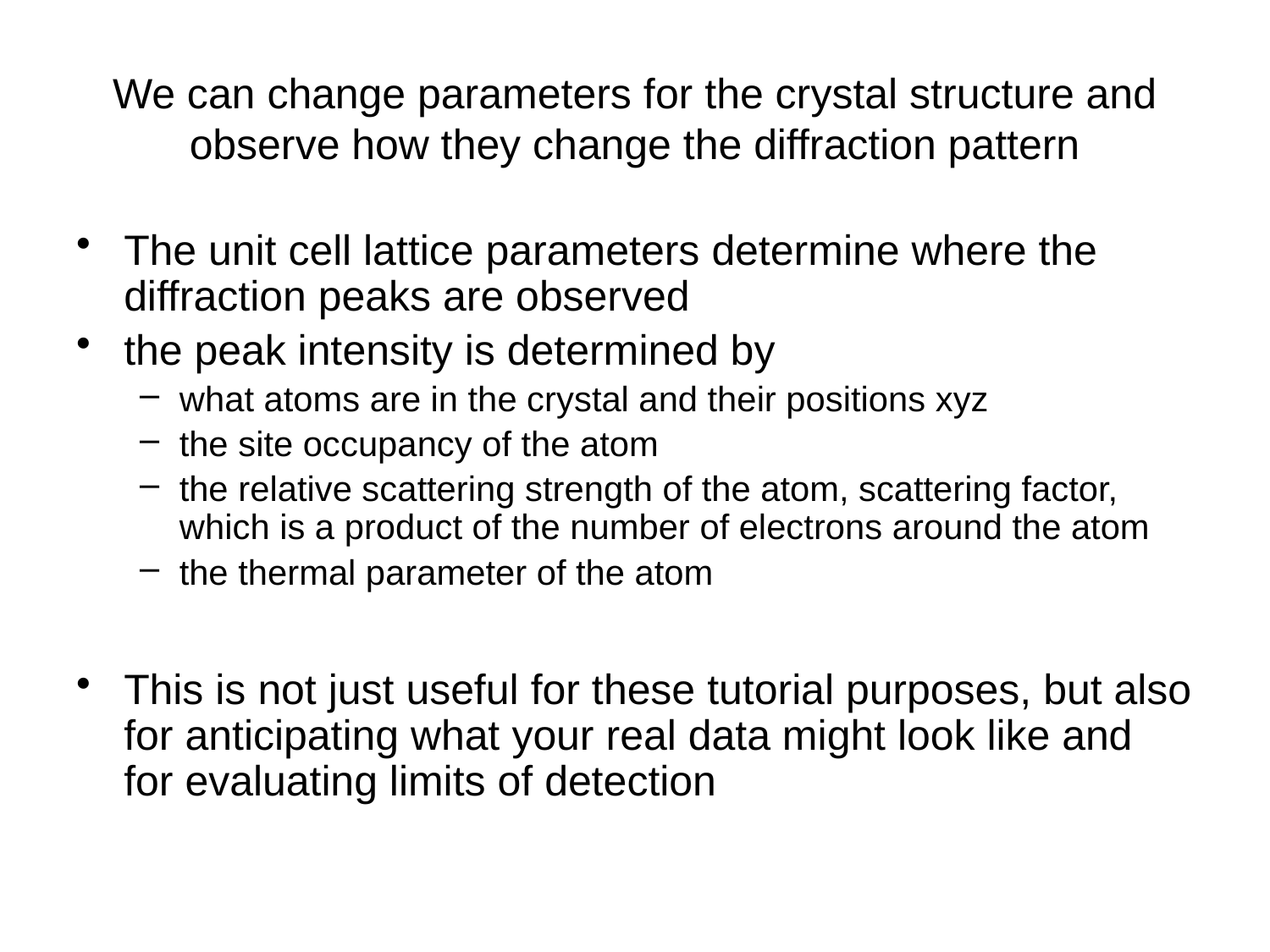

# We can change parameters for the crystal structure and observe how they change the diffraction pattern
The unit cell lattice parameters determine where the diffraction peaks are observed
the peak intensity is determined by
what atoms are in the crystal and their positions xyz
the site occupancy of the atom
the relative scattering strength of the atom, scattering factor, which is a product of the number of electrons around the atom
the thermal parameter of the atom

This is not just useful for these tutorial purposes, but also for anticipating what your real data might look like and for evaluating limits of detection